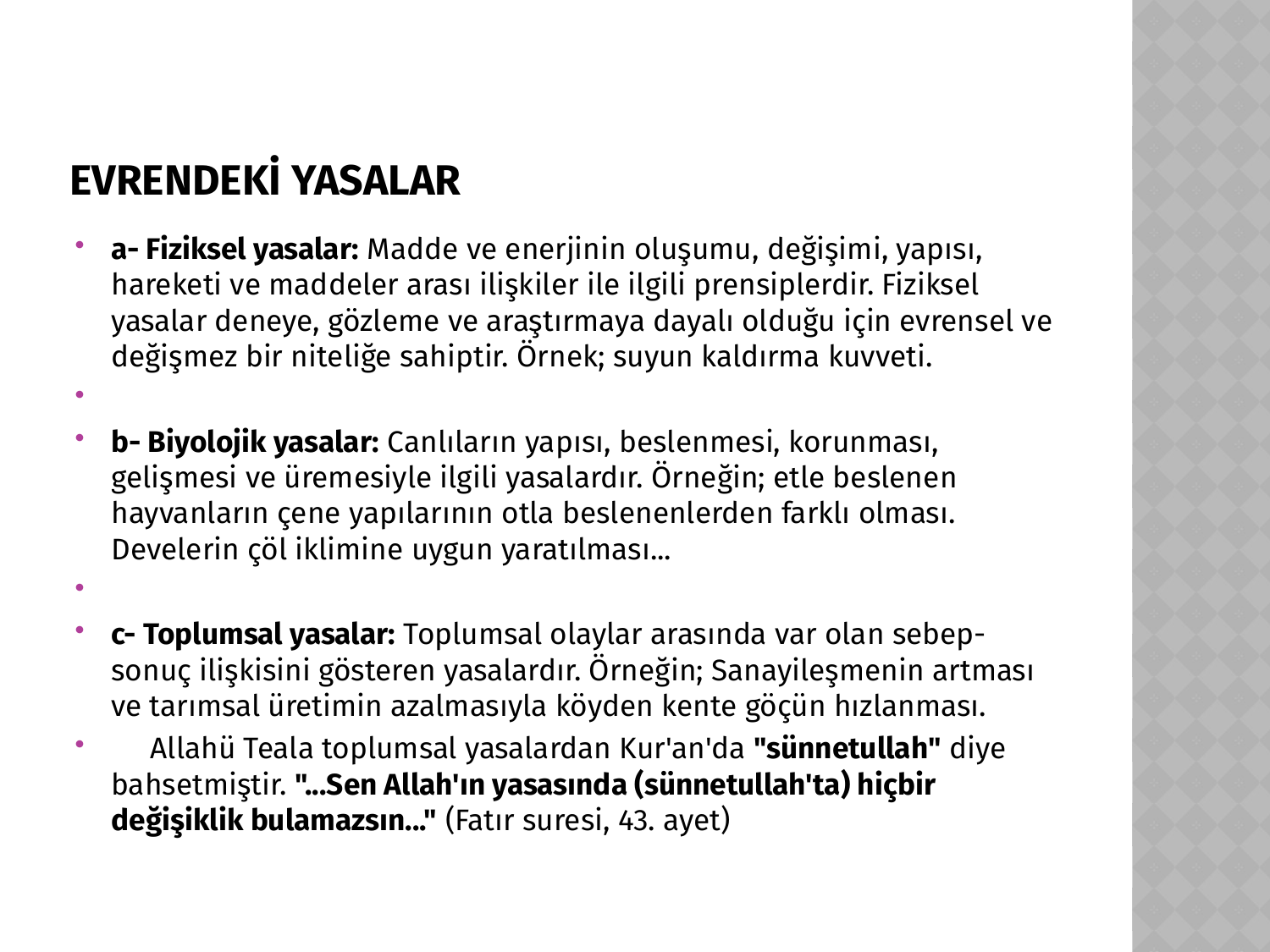

# EVRENDEKİ YASALAR
a- Fiziksel yasalar: Madde ve enerjinin oluşumu, değişimi, yapısı, hareketi ve maddeler arası ilişkiler ile ilgili prensiplerdir. Fiziksel yasalar deneye, gözleme ve araştırmaya dayalı olduğu için evrensel ve değişmez bir niteliğe sahiptir. Örnek; suyun kaldırma kuvveti.

b- Biyolojik yasalar: Canlıların yapısı, beslenmesi, korunması, gelişmesi ve üremesiyle ilgili yasalardır. Örneğin; etle beslenen hayvanların çene yapılarının otla beslenenlerden farklı olması. Develerin çöl iklimine uygun yaratılması...

c- Toplumsal yasalar: Toplumsal olaylar arasında var olan sebep-sonuç ilişkisini gösteren yasalardır. Örneğin; Sanayileşmenin artması ve tarımsal üretimin azalmasıyla köyden kente göçün hızlanması.
     Allahü Teala toplumsal yasalardan Kur'an'da "sünnetullah" diye bahsetmiştir. "...Sen Allah'ın yasasında (sünnetullah'ta) hiçbir değişiklik bulamazsın..." (Fatır suresi, 43. ayet)